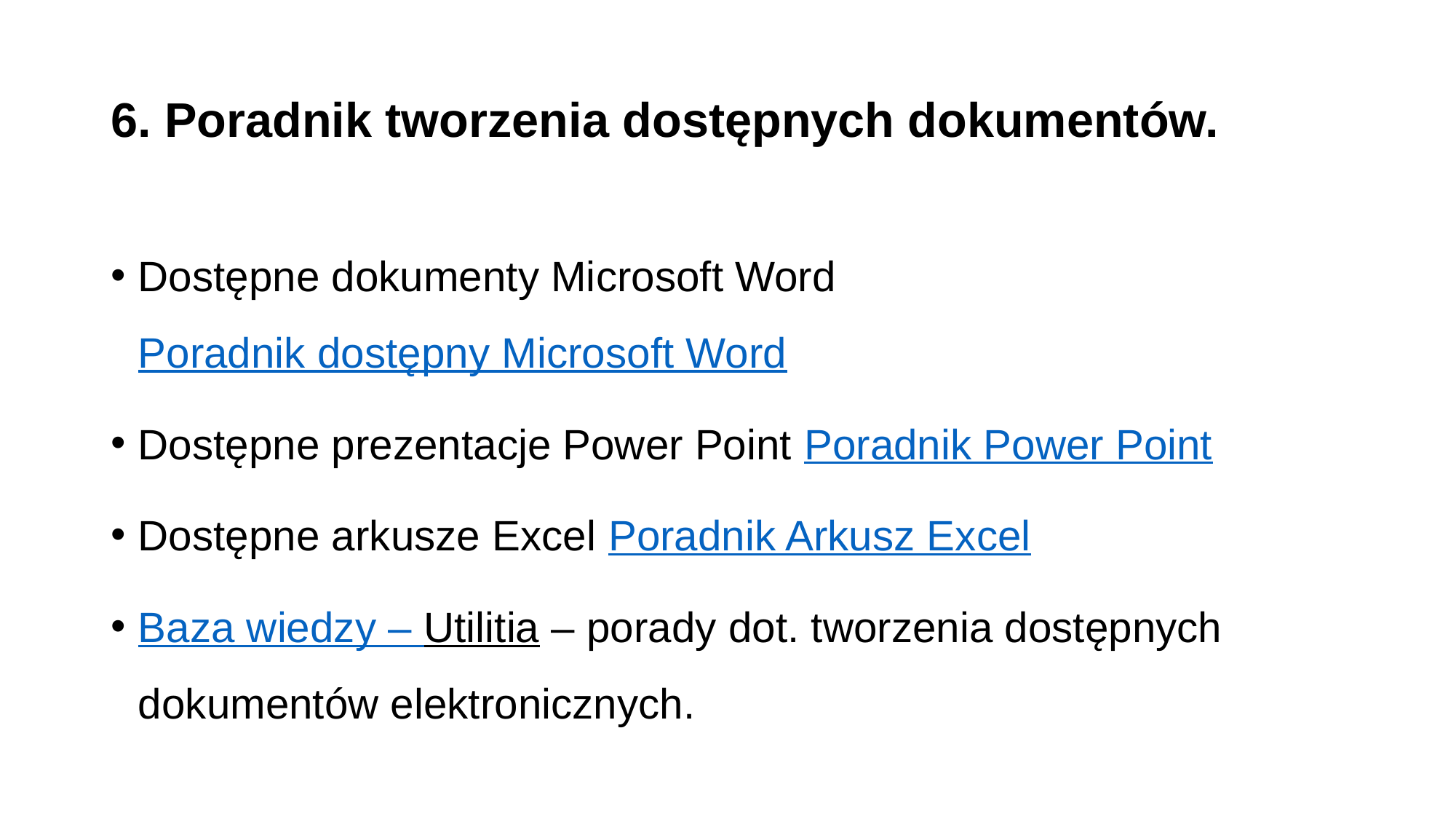

# 6. Poradnik tworzenia dostępnych dokumentów.
Dostępne dokumenty Microsoft Word Poradnik dostępny Microsoft Word
Dostępne prezentacje Power Point Poradnik Power Point
Dostępne arkusze Excel Poradnik Arkusz Excel
Baza wiedzy – Utilitia – porady dot. tworzenia dostępnych dokumentów elektronicznych.